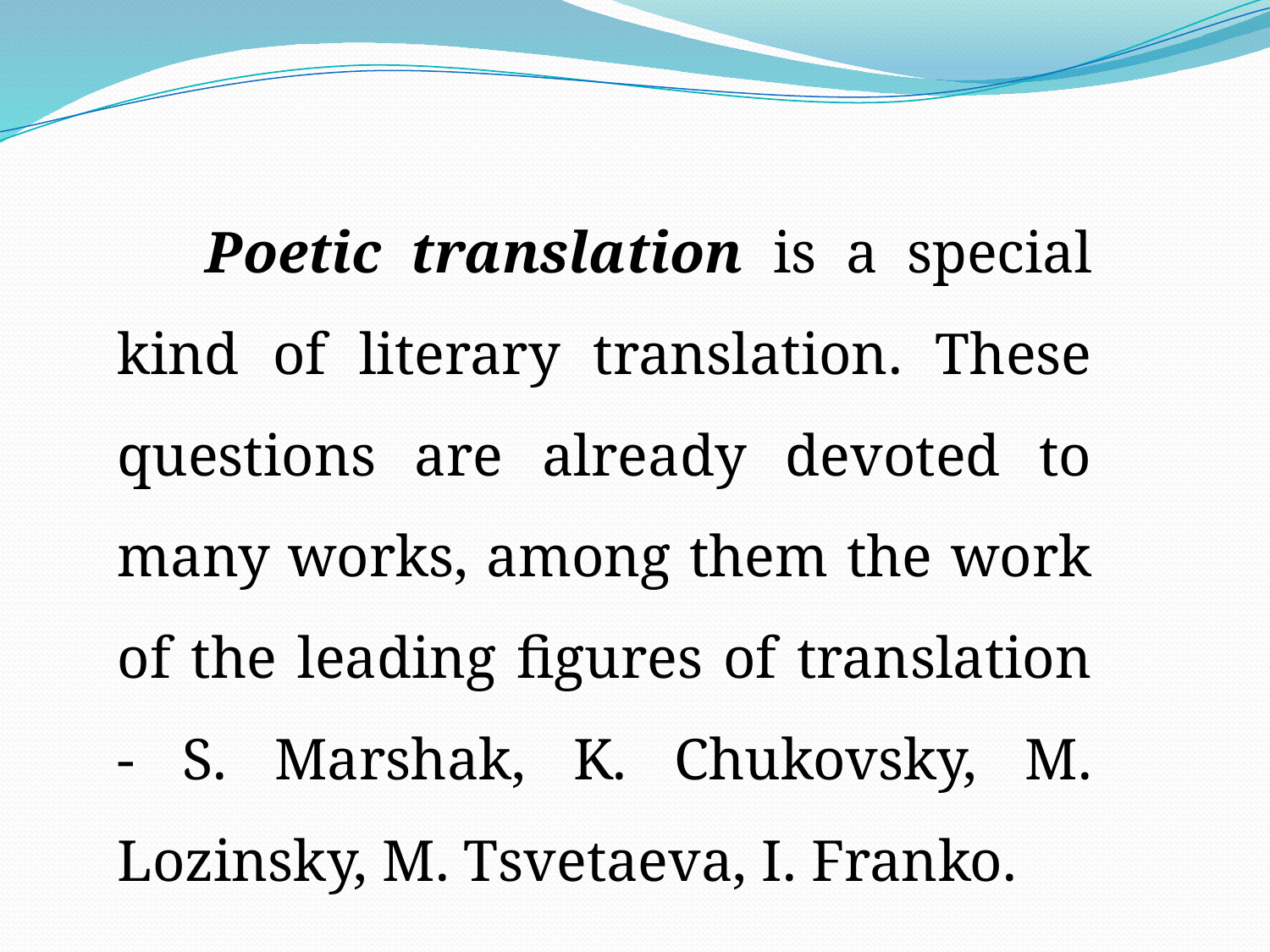

Poetic translation is a special kind of literary translation. These questions are already devoted to many works, among them the work of the leading figures of translation - S. Marshak, K. Chukovsky, M. Lozinsky, M. Tsvetaeva, I. Franko.